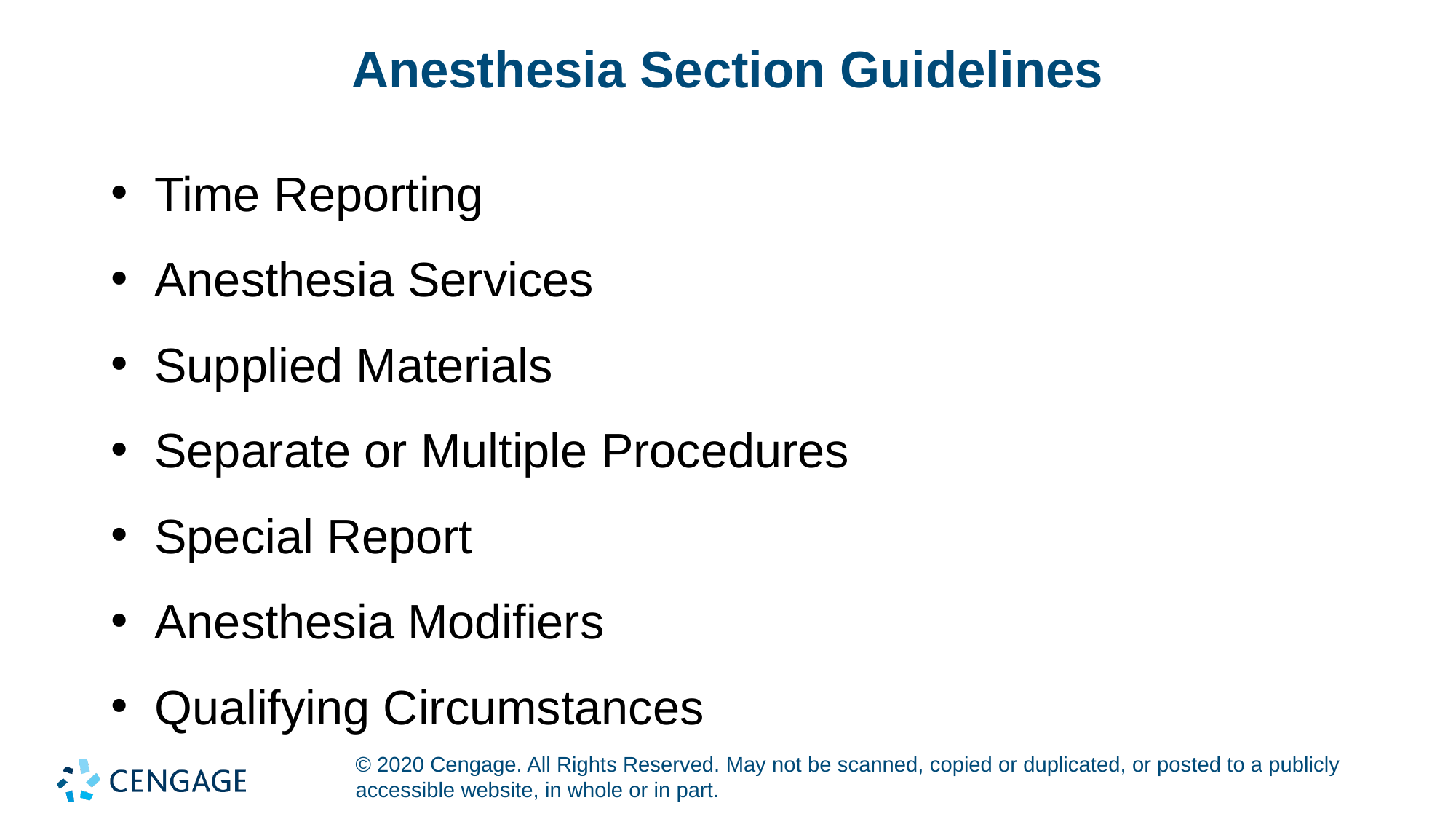

# Anesthesia Section Guidelines
Time Reporting
Anesthesia Services
Supplied Materials
Separate or Multiple Procedures
Special Report
Anesthesia Modifiers
Qualifying Circumstances